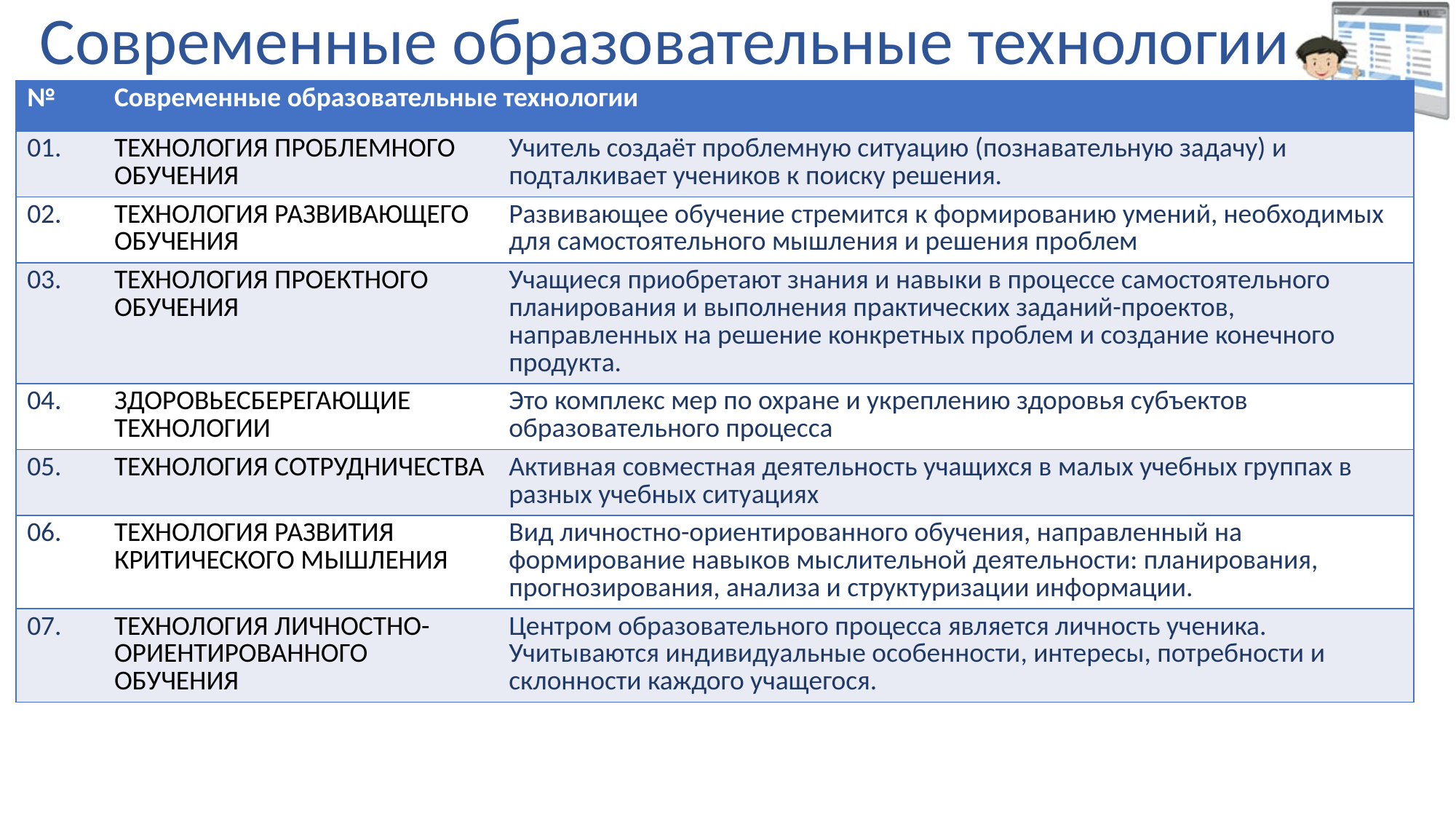

# Современные образовательные технологии
| № | Современные образовательные технологии |  |
| --- | --- | --- |
| 01. | ТЕХНОЛОГИЯ ПРОБЛЕМНОГО ОБУЧЕНИЯ | Учитель создаёт проблемную ситуацию (познавательную задачу) и подталкивает учеников к поиску решения. |
| 02. | ТЕХНОЛОГИЯ РАЗВИВАЮЩЕГО ОБУЧЕНИЯ | Развивающее обучение стремится к формированию умений, необходимых для самостоятельного мышления и решения проблем |
| 03. | ТЕХНОЛОГИЯ ПРОЕКТНОГО ОБУЧЕНИЯ | Учащиеся приобретают знания и навыки в процессе самостоятельного планирования и выполнения практических заданий-проектов, направленных на решение конкретных проблем и создание конечного продукта. |
| 04. | ЗДОРОВЬЕСБЕРЕГАЮЩИЕ ТЕХНОЛОГИИ | Это комплекс мер по охране и укреплению здоровья субъектов образовательного процесса |
| 05. | ТЕХНОЛОГИЯ СОТРУДНИЧЕСТВА | Активная совместная деятельность учащихся в малых учебных группах в разных учебных ситуациях |
| 06. | ТЕХНОЛОГИЯ РАЗВИТИЯ КРИТИЧЕСКОГО МЫШЛЕНИЯ | Вид личностно-ориентированного обучения, направленный на формирование навыков мыслительной деятельности: планирования, прогнозирования, анализа и структуризации информации. |
| 07. | ТЕХНОЛОГИЯ ЛИЧНОСТНО-ОРИЕНТИРОВАННОГО ОБУЧЕНИЯ | Центром образовательного процесса является личность ученика. Учитываются индивидуальные особенности, интересы, потребности и склонности каждого учащегося. |